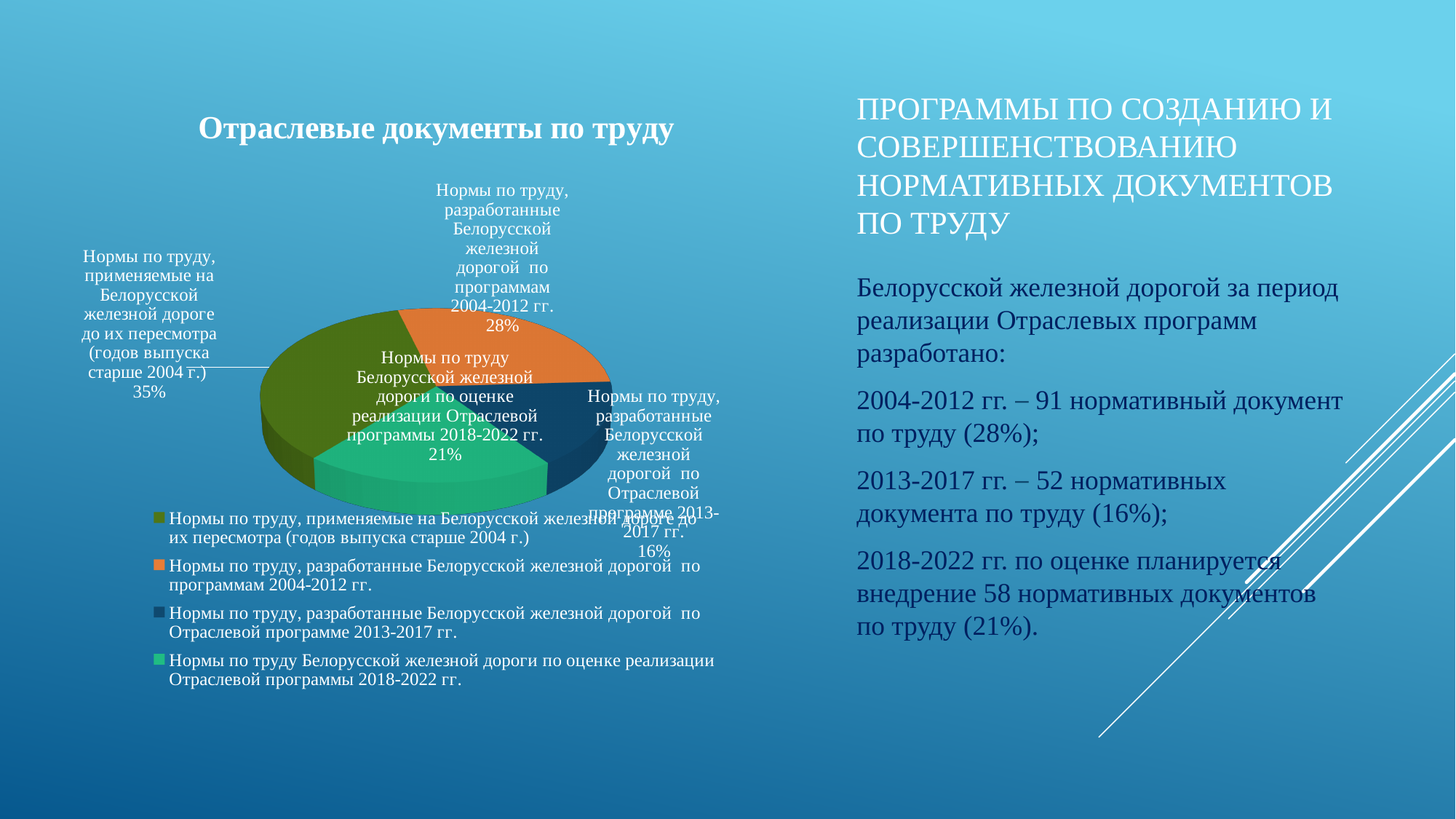

[unsupported chart]

# Программы по созданию и совершенствованию нормативных документов по труду
Белорусской железной дорогой за период реализации Отраслевых программ разработано:
2004-2012 гг. ­– 91 нормативный документ по труду (28%);
2013-2017 гг. ­– 52 нормативных документа по труду (16%);
2018-2022 гг. по оценке планируется внедрение 58 нормативных документов по труду (21%).